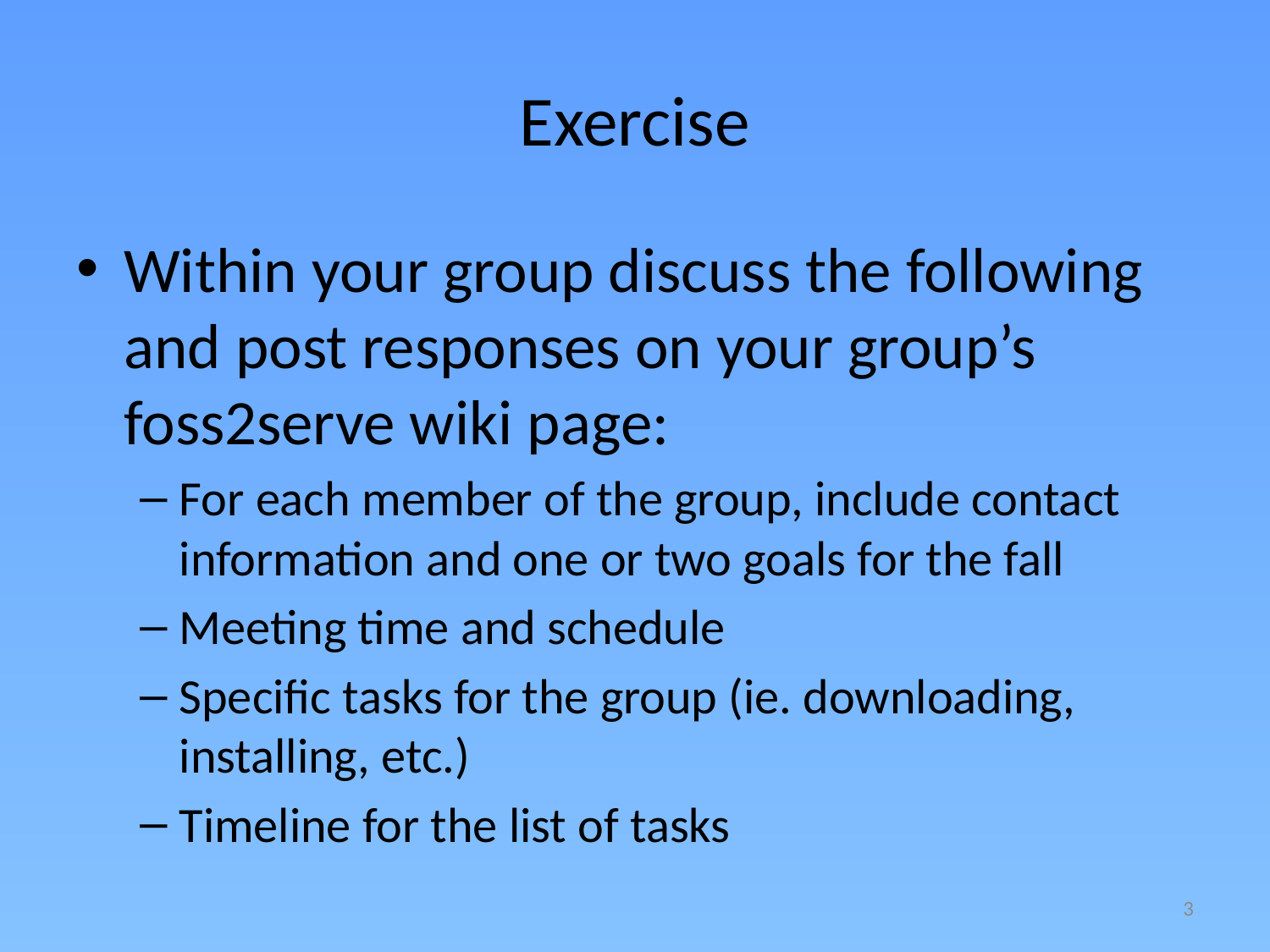

# Exercise
Within your group discuss the following and post responses on your group’s foss2serve wiki page:
For each member of the group, include contact information and one or two goals for the fall
Meeting time and schedule
Specific tasks for the group (ie. downloading, installing, etc.)
Timeline for the list of tasks

3